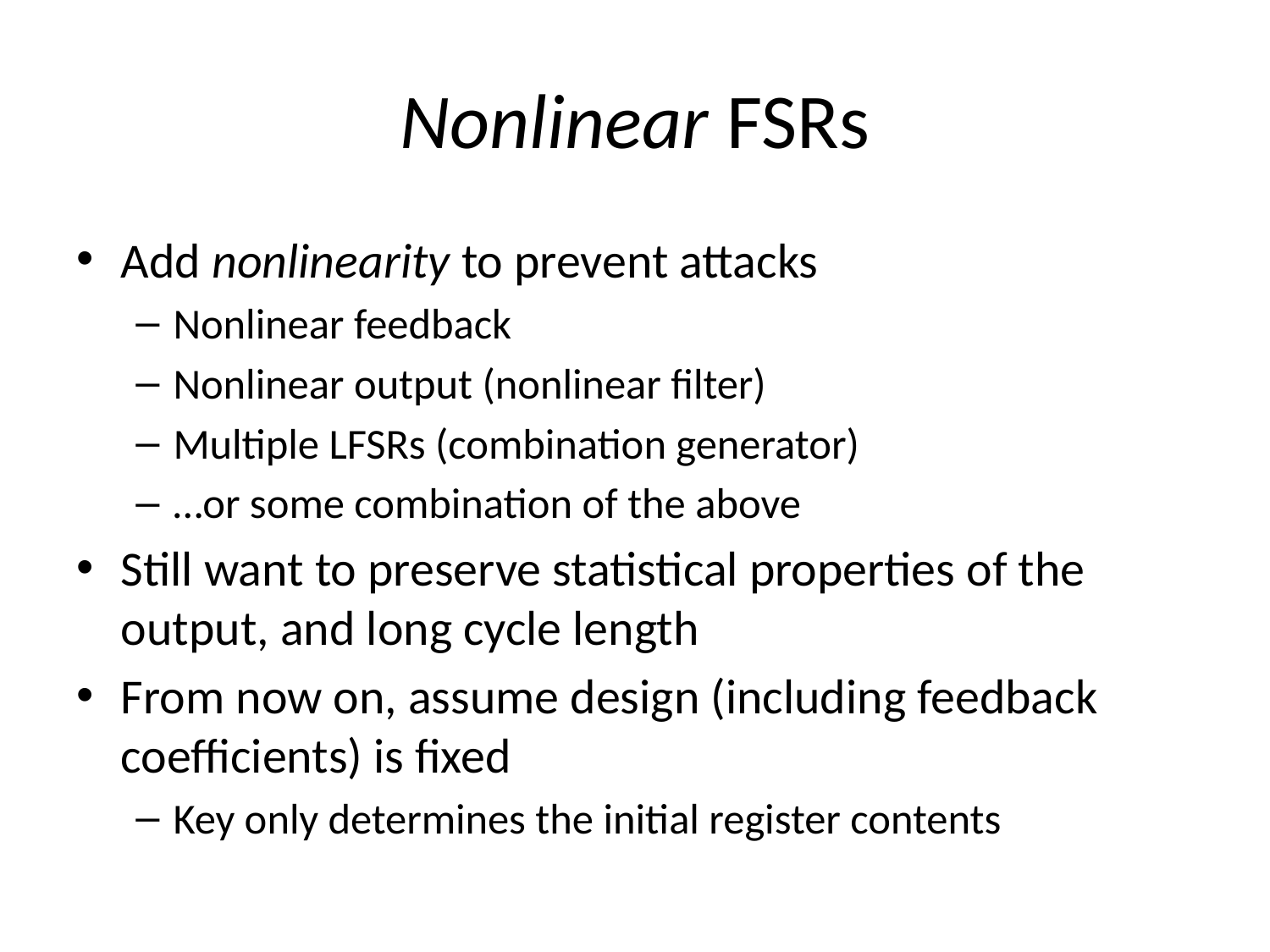

# Nonlinear FSRs
Add nonlinearity to prevent attacks
Nonlinear feedback
Nonlinear output (nonlinear filter)
Multiple LFSRs (combination generator)
…or some combination of the above
Still want to preserve statistical properties of the output, and long cycle length
From now on, assume design (including feedback coefficients) is fixed
Key only determines the initial register contents